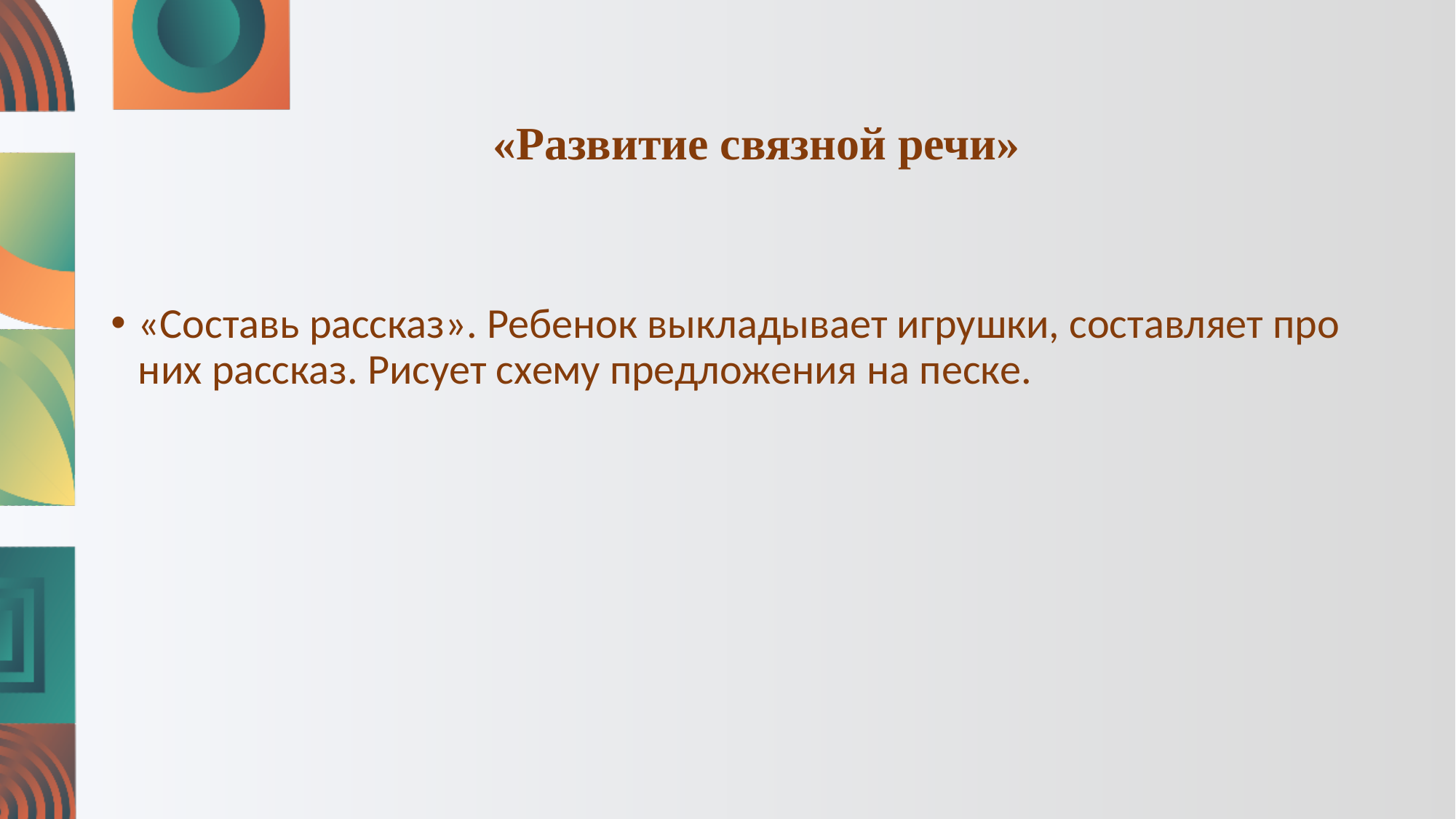

# «Развитие связной речи»

«Составь рассказ». Ребенок выкладывает игрушки, составляет про них рассказ. Рисует схему предложения на песке.